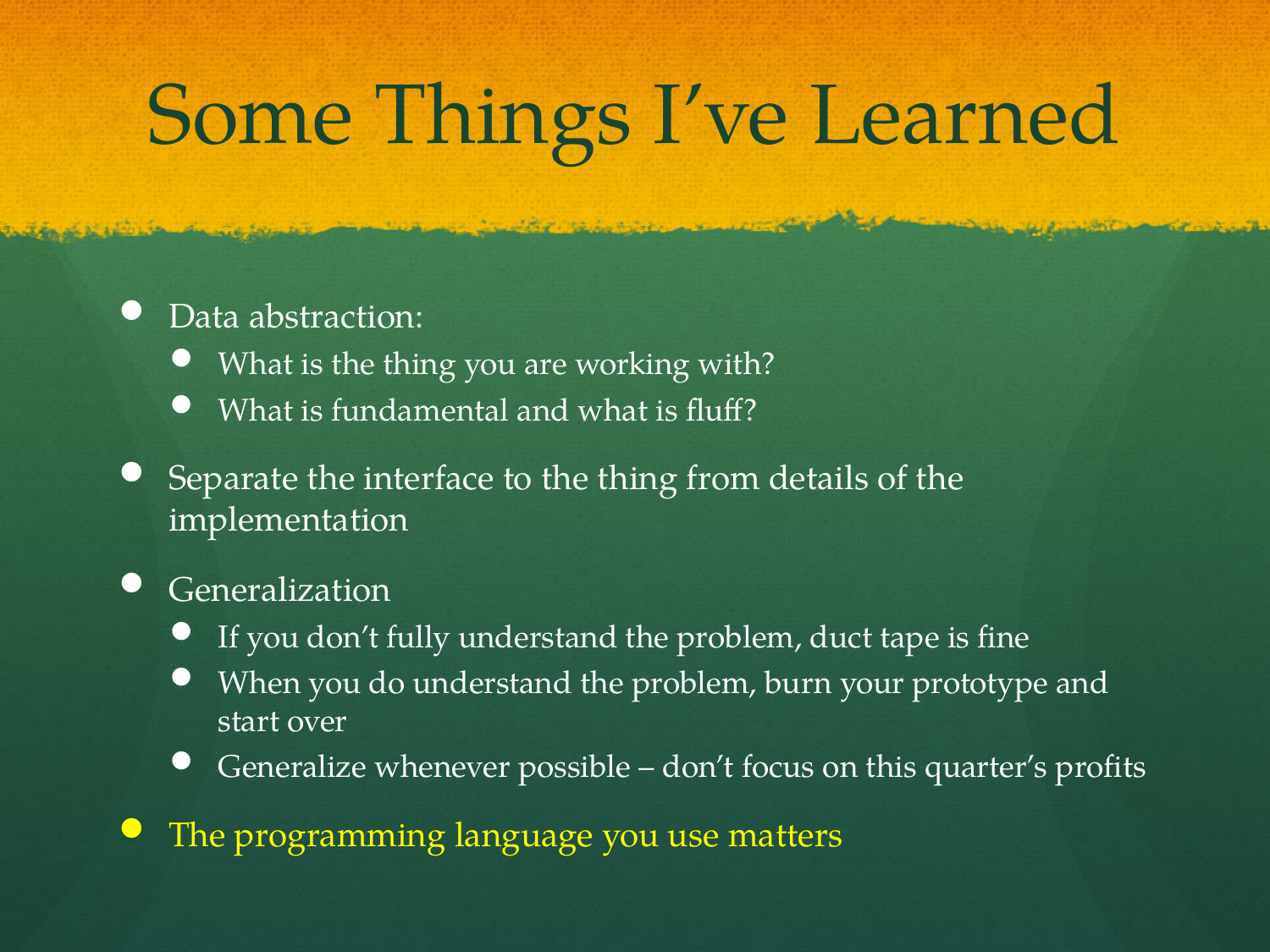

# Some Things I’ve Learned
Data abstraction:
What is the thing you are working with?
What is fundamental and what is fluff?
Separate the interface to the thing from details of the implementation
Generalization
If you don’t fully understand the problem, duct tape is fine
When you do understand the problem, burn your prototype and start over
Generalize whenever possible – don’t focus on this quarter’s profits
The programming language you use matters